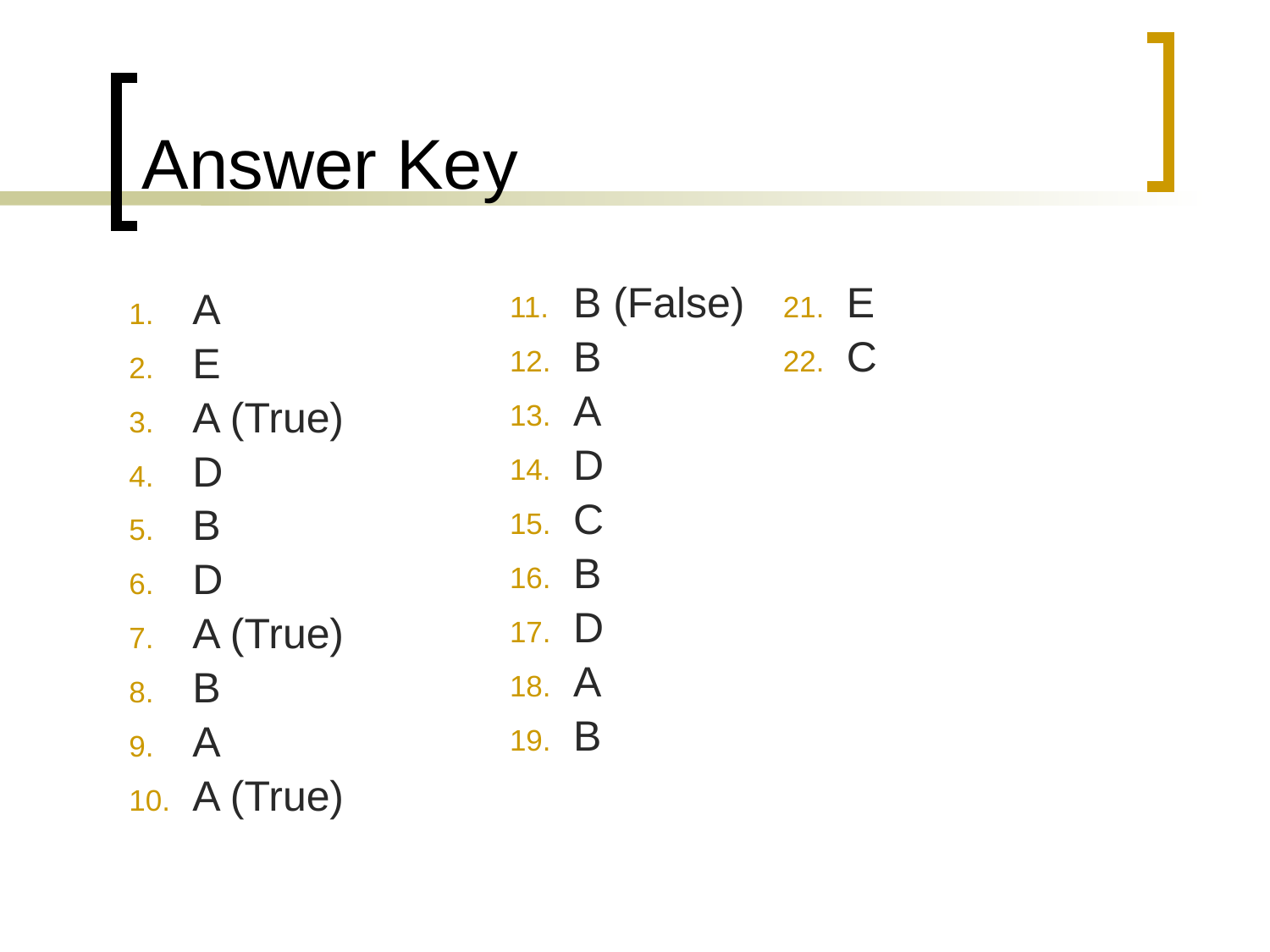

# Answer Key

A
E
A (True)
D
B
D
A (True)
B
A
A (True)

B (False)
B
A
D
C
B
D
A
B

C
E
C